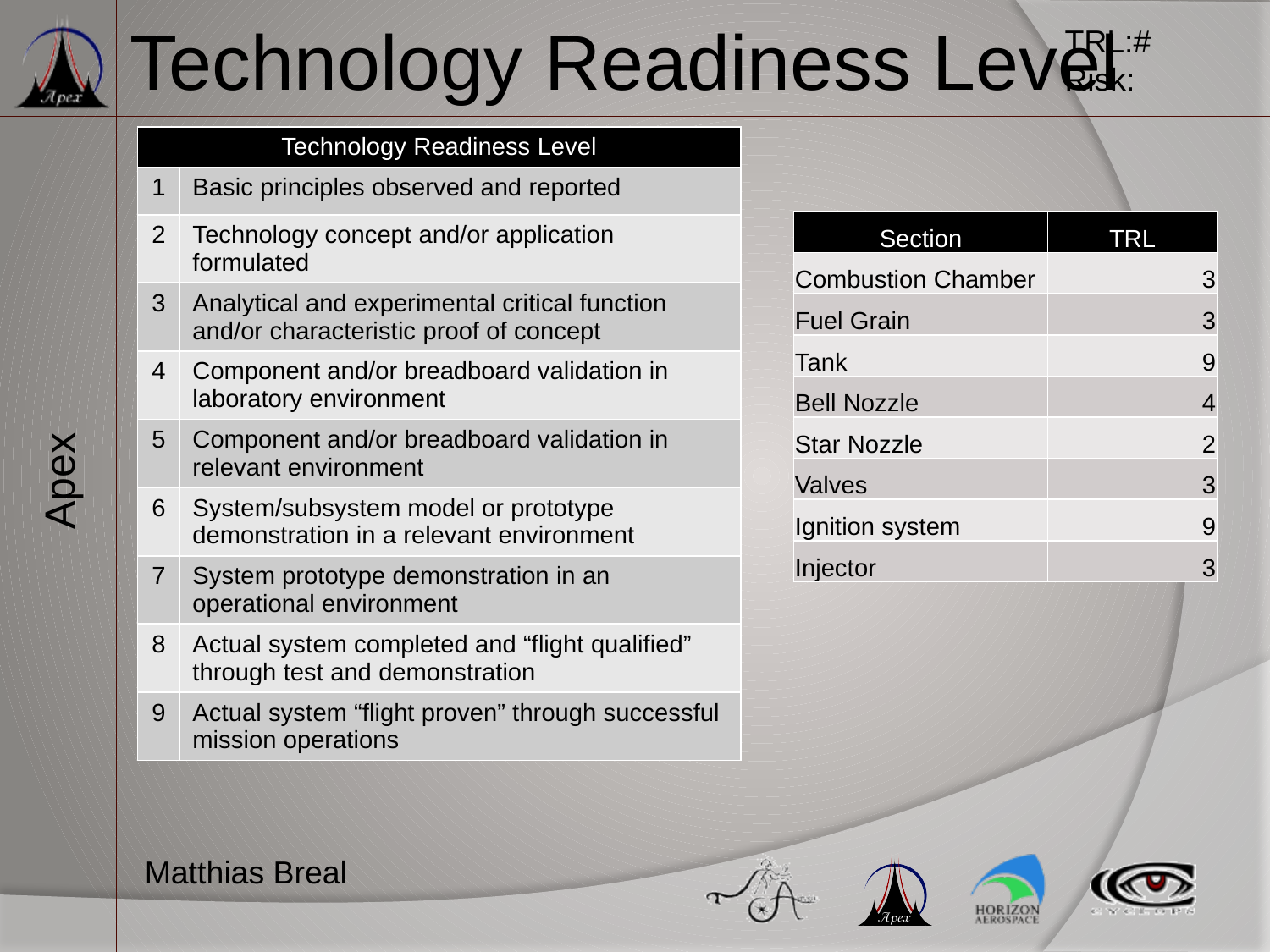

# Technology Readiness Level
| Technology Readiness Level |  |
| --- | --- |
| 1 | Basic principles observed and reported |
| 2 | Technology concept and/or application formulated |
| 3 | Analytical and experimental critical function and/or characteristic proof of concept |
| 4 | Component and/or breadboard validation in laboratory environment |
| 5 | Component and/or breadboard validation in relevant environment |
| 6 | System/subsystem model or prototype demonstration in a relevant environment |
| 7 | System prototype demonstration in an operational environment |
| 8 | Actual system completed and “flight qualified” through test and demonstration |
| 9 | Actual system “flight proven” through successful mission operations |
| Section | TRL |
| --- | --- |
| Combustion Chamber | 3 |
| Fuel Grain | 3 |
| Tank | 9 |
| Bell Nozzle | 4 |
| Star Nozzle | 2 |
| Valves | 3 |
| Ignition system | 9 |
| Injector | 3 |
Matthias Breal